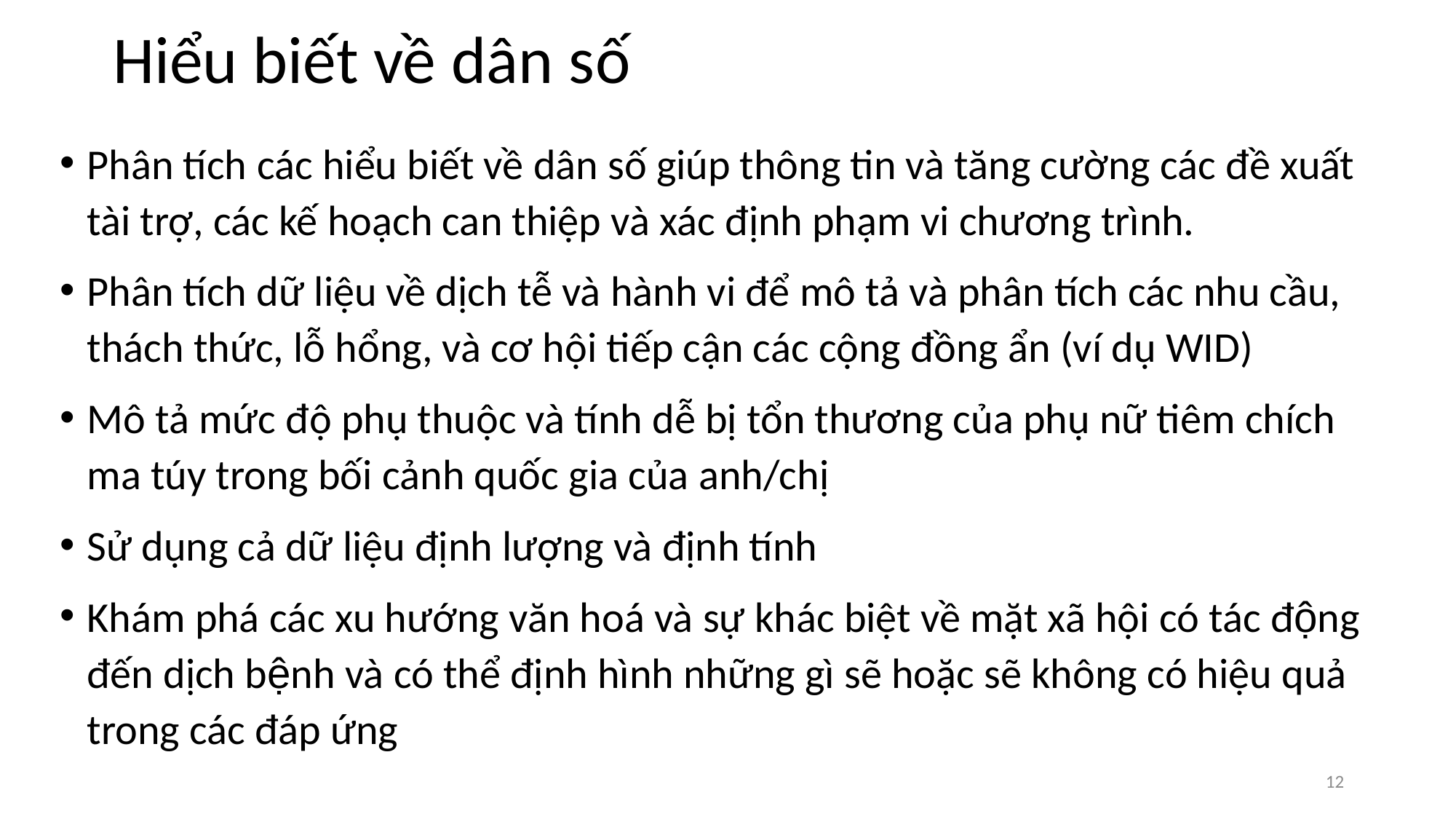

# Hiểu biết về dân số
Phân tích các hiểu biết về dân số giúp thông tin và tăng cường các đề xuất tài trợ, các kế hoạch can thiệp và xác định phạm vi chương trình.
Phân tích dữ liệu về dịch tễ và hành vi để mô tả và phân tích các nhu cầu, thách thức, lỗ hổng, và cơ hội tiếp cận các cộng đồng ẩn (ví dụ WID)
Mô tả mức độ phụ thuộc và tính dễ bị tổn thương của phụ nữ tiêm chích ma túy trong bối cảnh quốc gia của anh/chị
Sử dụng cả dữ liệu định lượng và định tính
Khám phá các xu hướng văn hoá và sự khác biệt về mặt xã hội có tác động đến dịch bệnh và có thể định hình những gì sẽ hoặc sẽ không có hiệu quả trong các đáp ứng
12